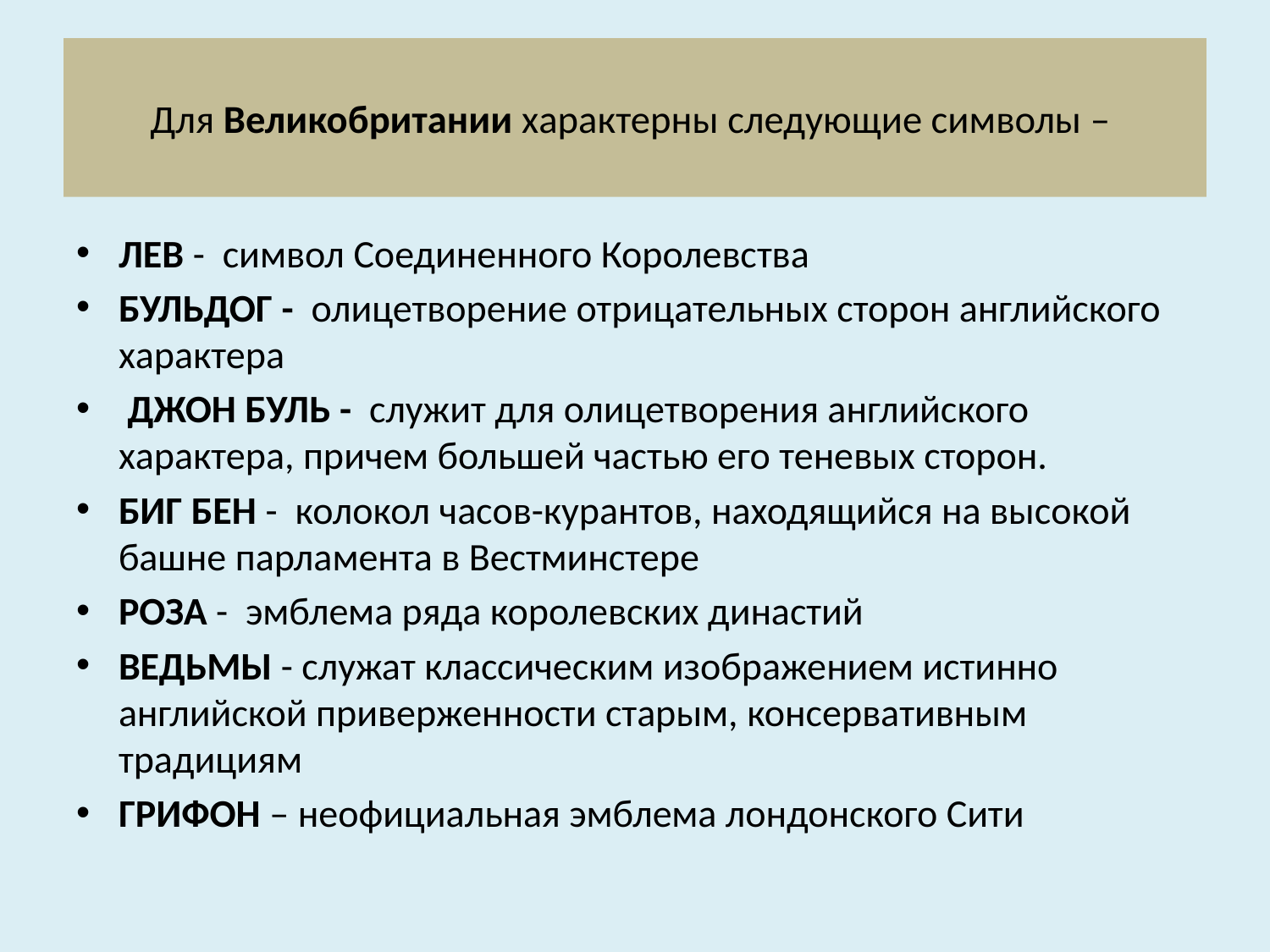

# Для Великобритании характерны следующие символы –
ЛЕВ -  символ Соединенного Королевства
БУЛЬДОГ -  олицетворение отрицательных сторон английского характера
 ДЖОН БУЛЬ -  служит для олицетворения английского характера, причем большей частью его теневых сторон.
БИГ БЕН -  колокол часов-курантов, находящийся на высокой башне парламента в Вестминстере
РОЗА -  эмблема ряда королевских династий
ВЕДЬМЫ - служат классическим изображением истинно английской приверженности старым, консервативным традициям
ГРИФОН – неофициальная эмблема лондонского Сити